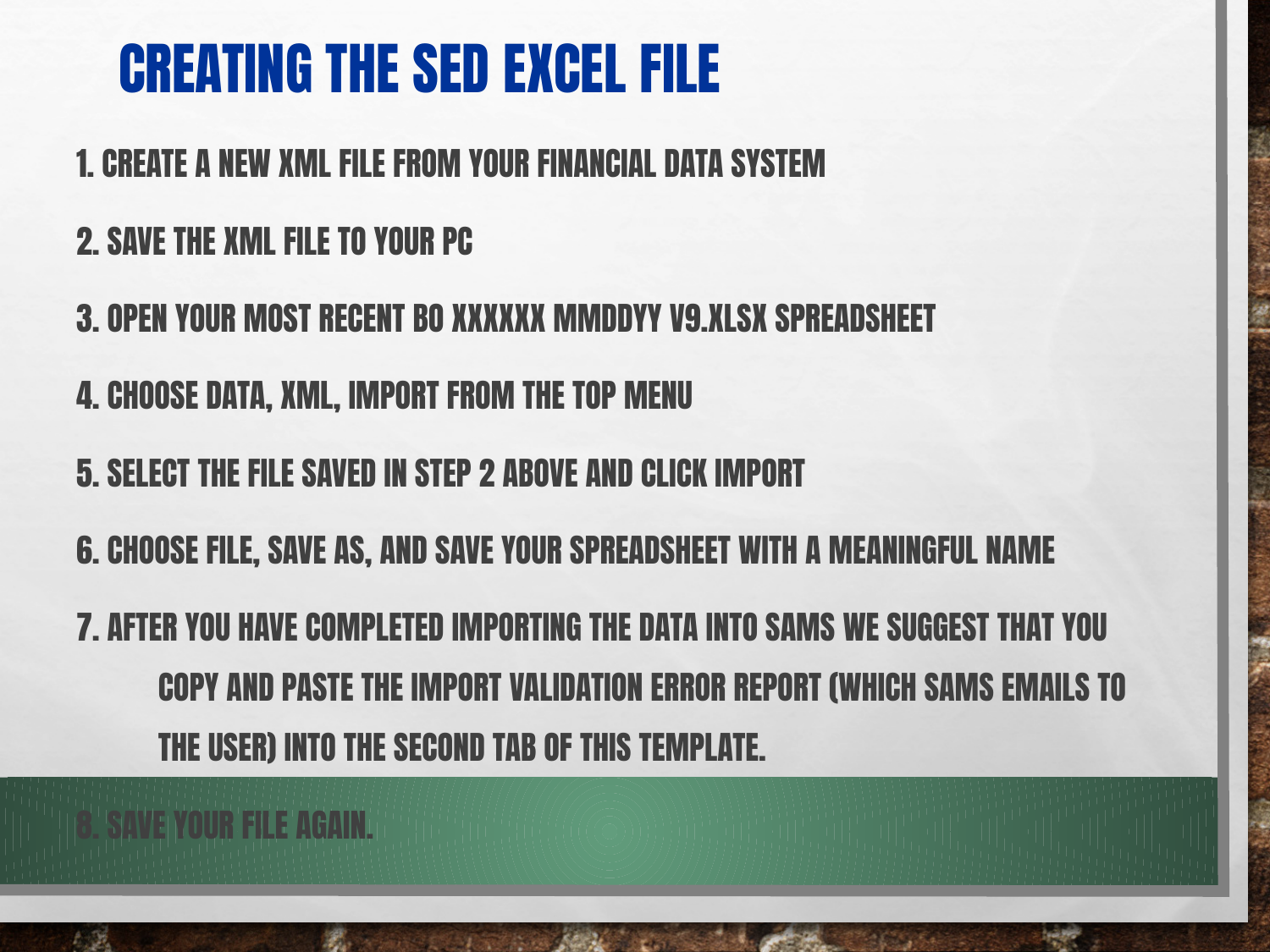

# Creating the SED EXCEL File
1. Create a new XML file from your financial data system
2. Save the XML file to your PC
3. Open your most recent BO xxxxxx mmddyy V9.XLSX spreadsheet
4. Choose Data, XML, Import from the top menu
5. Select the file saved in step 2 above and click Import
6. Choose File, Save As, and save your spreadsheet with a meaningful name
7. After you have completed importing the data into SAMS we suggest that you copy and paste the Import Validation Error Report (which SAMS emails to the user) into the second tab of this template.
8. Save your file again.